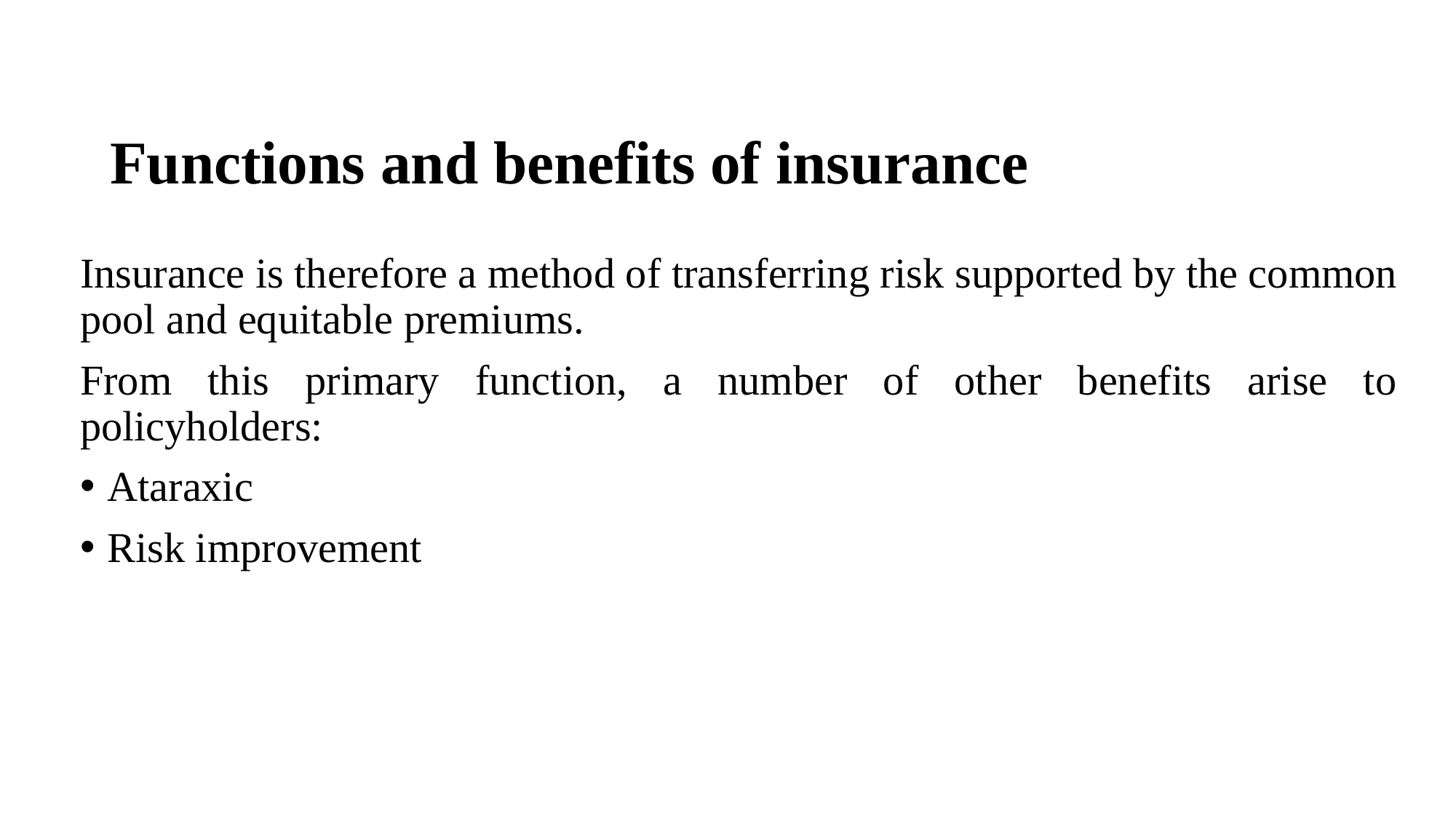

# Functions and benefits of insurance
Insurance is therefore a method of transferring risk supported by the common pool and equitable premiums.
From this primary function, a number of other benefits arise to policyholders:
Ataraxic
Risk improvement